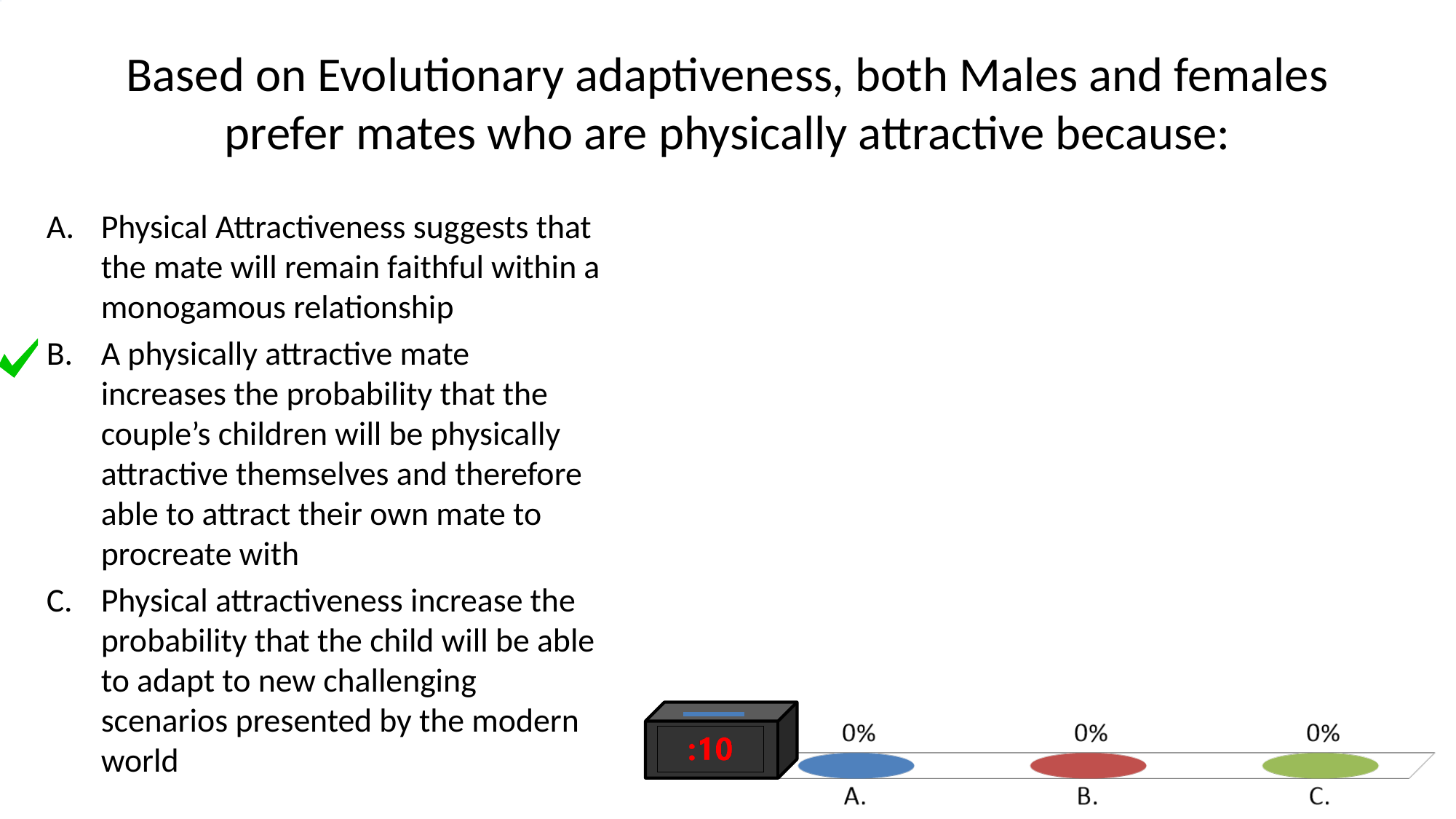

# Based on Evolutionary adaptiveness, both Males and females prefer mates who are physically attractive because:
Physical Attractiveness suggests that the mate will remain faithful within a monogamous relationship
A physically attractive mate increases the probability that the couple’s children will be physically attractive themselves and therefore able to attract their own mate to procreate with
Physical attractiveness increase the probability that the child will be able to adapt to new challenging scenarios presented by the modern world